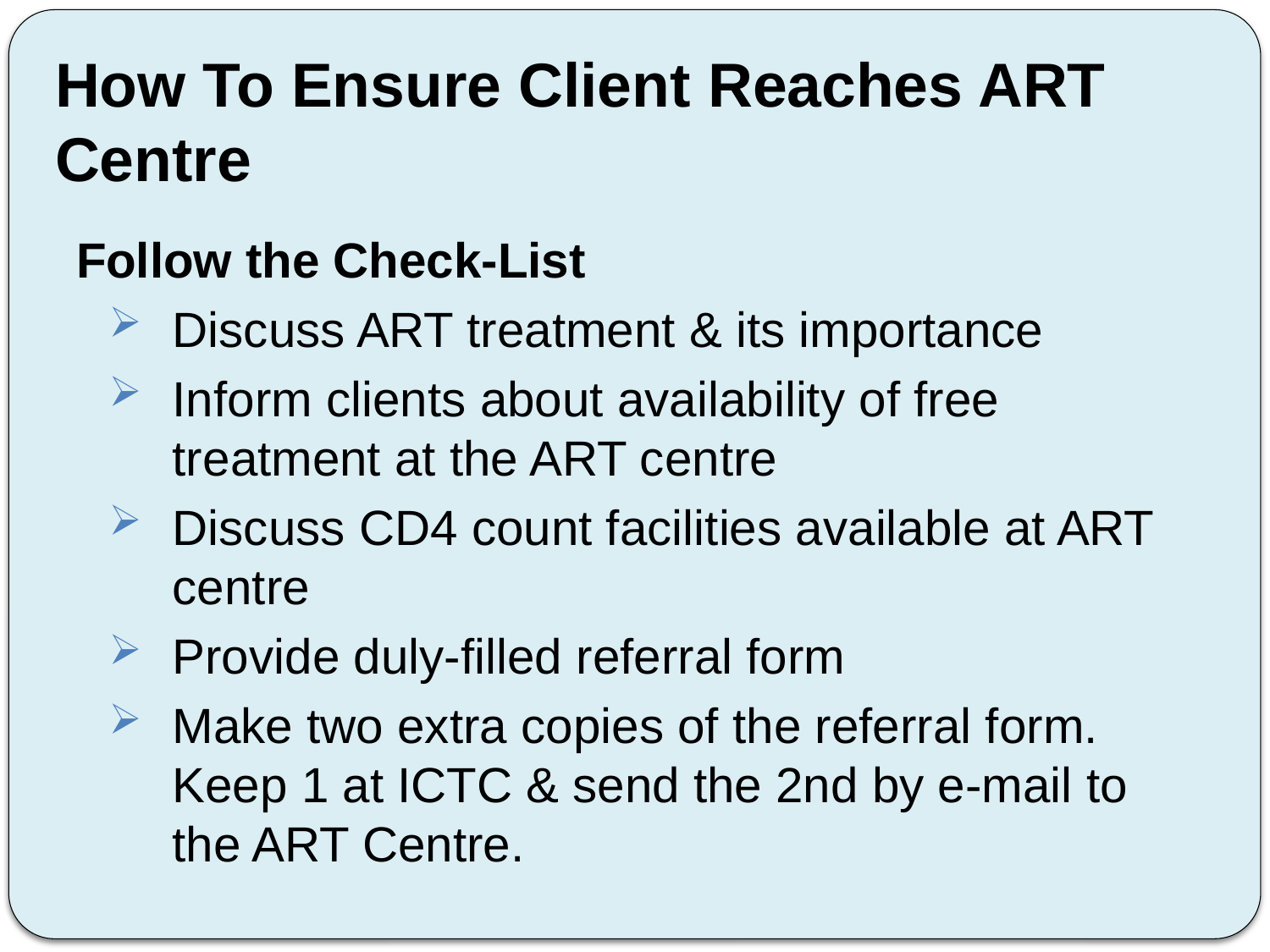

# How To Ensure Client Reaches ART Centre
Follow the Check-List
Discuss ART treatment & its importance
Inform clients about availability of free treatment at the ART centre
Discuss CD4 count facilities available at ART centre
Provide duly-filled referral form
Make two extra copies of the referral form. Keep 1 at ICTC & send the 2nd by e-mail to the ART Centre.